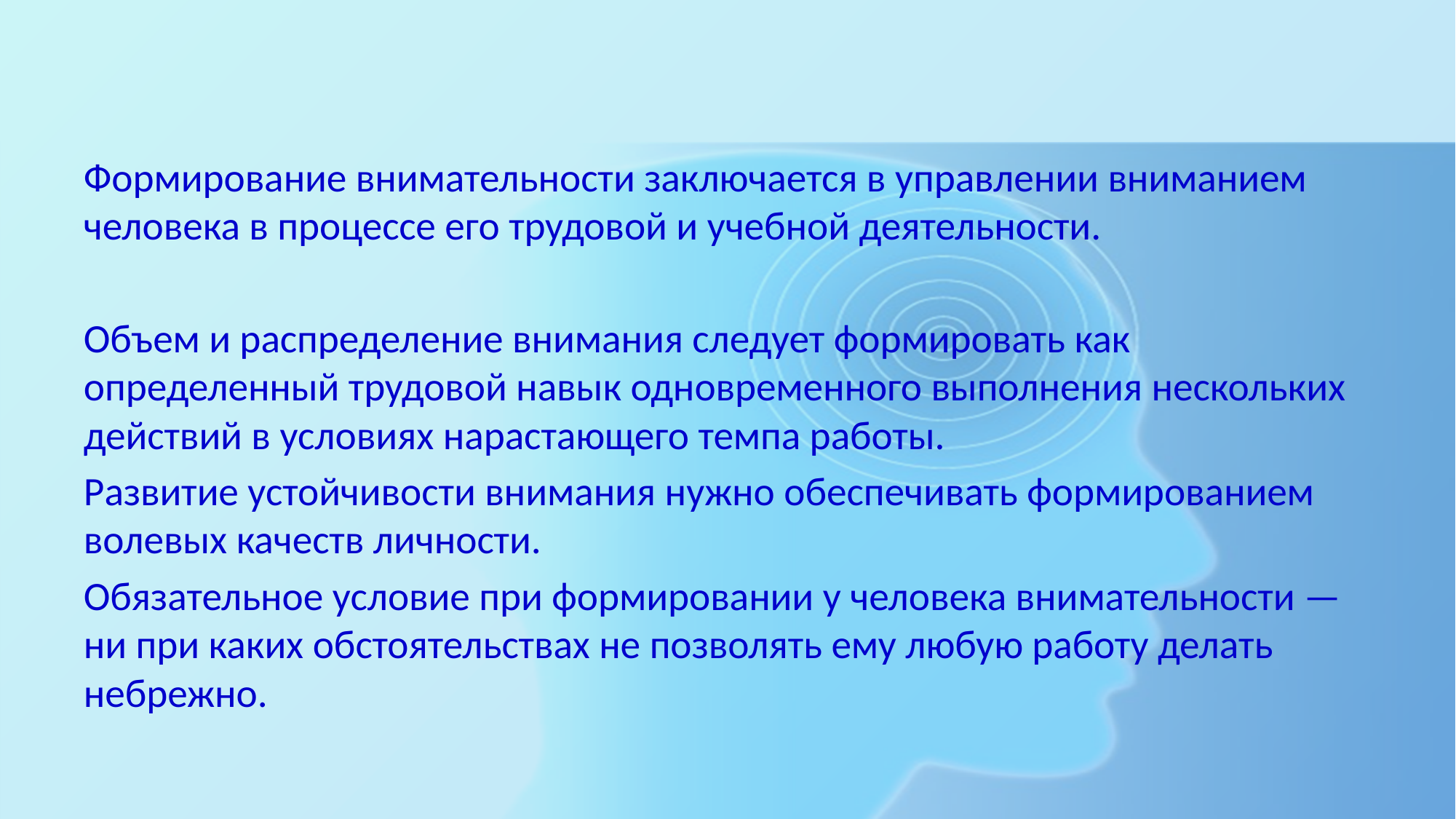

Формирование внимательности заключается в управлении вниманием человека в процессе его трудовой и учебной деятельности.

Объем и распределение внимания следует формировать как определенный трудовой навык одновременного выполнения нескольких действий в условиях нарастающего темпа работы.
Развитие устойчивости внимания нужно обеспечивать формированием волевых качеств личности.
Обязательное условие при формировании у человека внимательности —  ни при каких обстоятельствах не позволять ему любую работу делать небрежно.